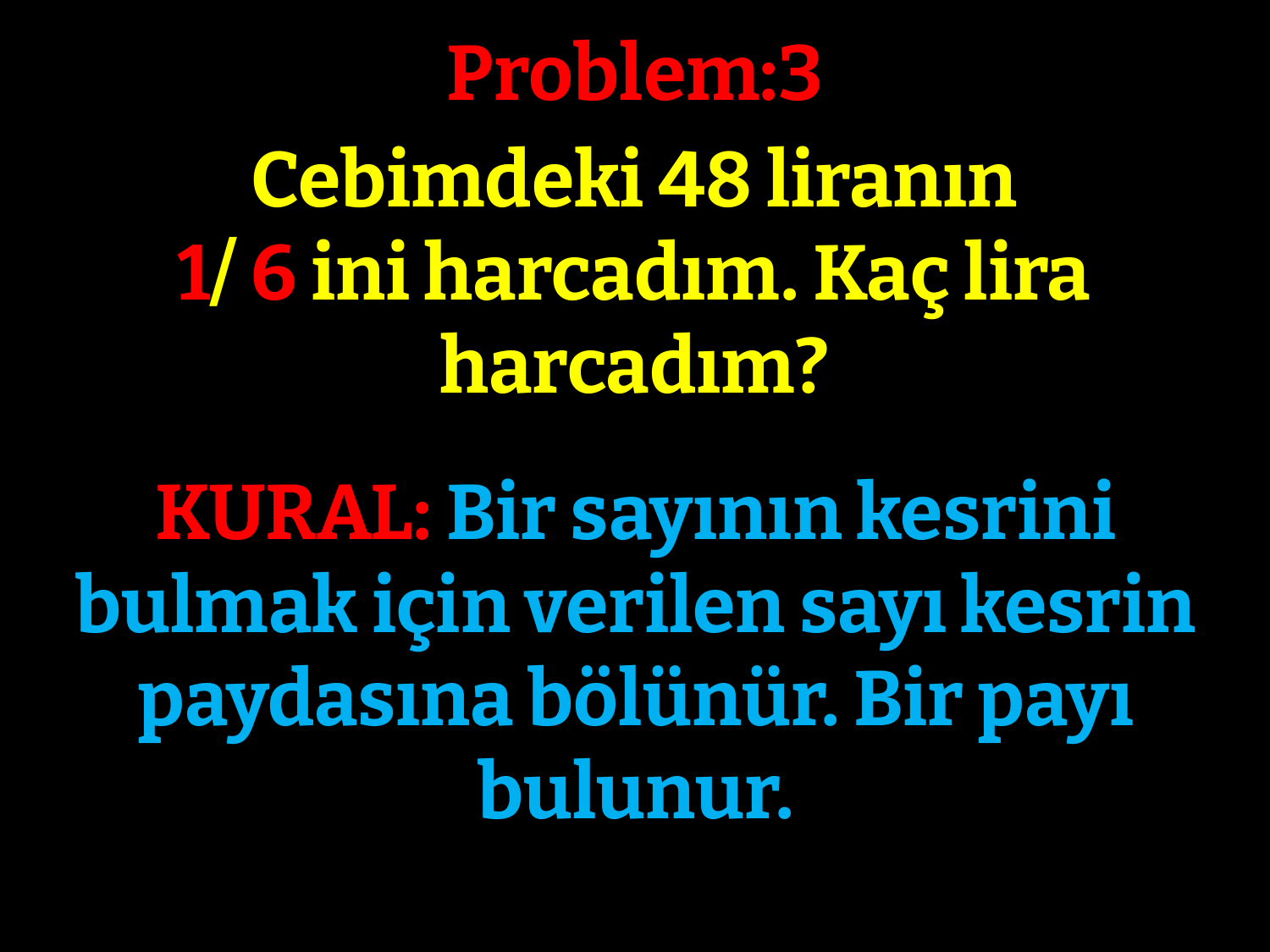

Problem:3
Cebimdeki 48 liranın
1/ 6 ini harcadım. Kaç lira harcadım?
#
KURAL: Bir sayının kesrini bulmak için verilen sayı kesrin paydasına bölünür. Bir payı bulunur.